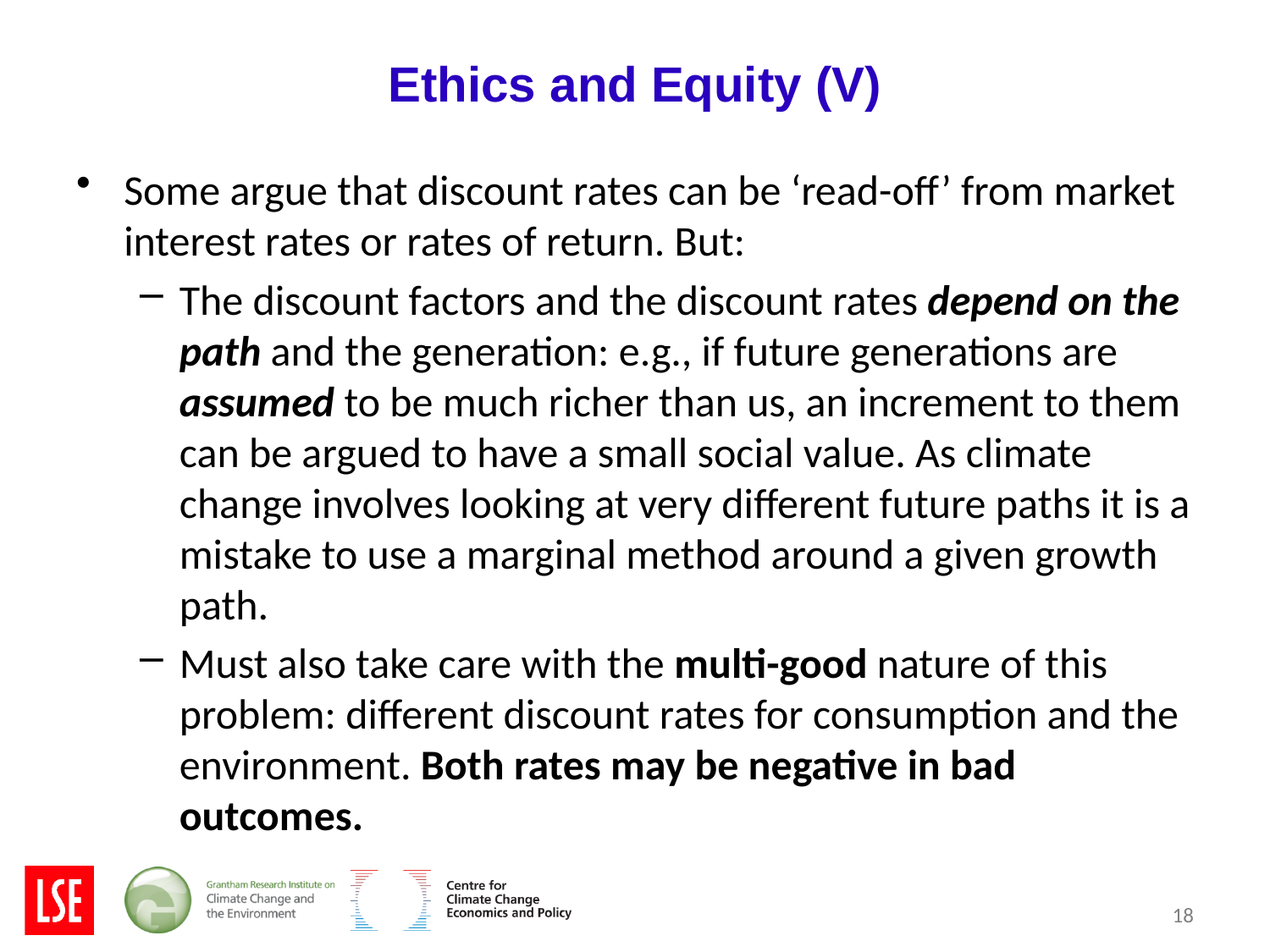

# Ethics and Equity (V)
Some argue that discount rates can be ‘read-off’ from market interest rates or rates of return. But:
The discount factors and the discount rates depend on the path and the generation: e.g., if future generations are assumed to be much richer than us, an increment to them can be argued to have a small social value. As climate change involves looking at very different future paths it is a mistake to use a marginal method around a given growth path.
Must also take care with the multi-good nature of this problem: different discount rates for consumption and the environment. Both rates may be negative in bad outcomes.